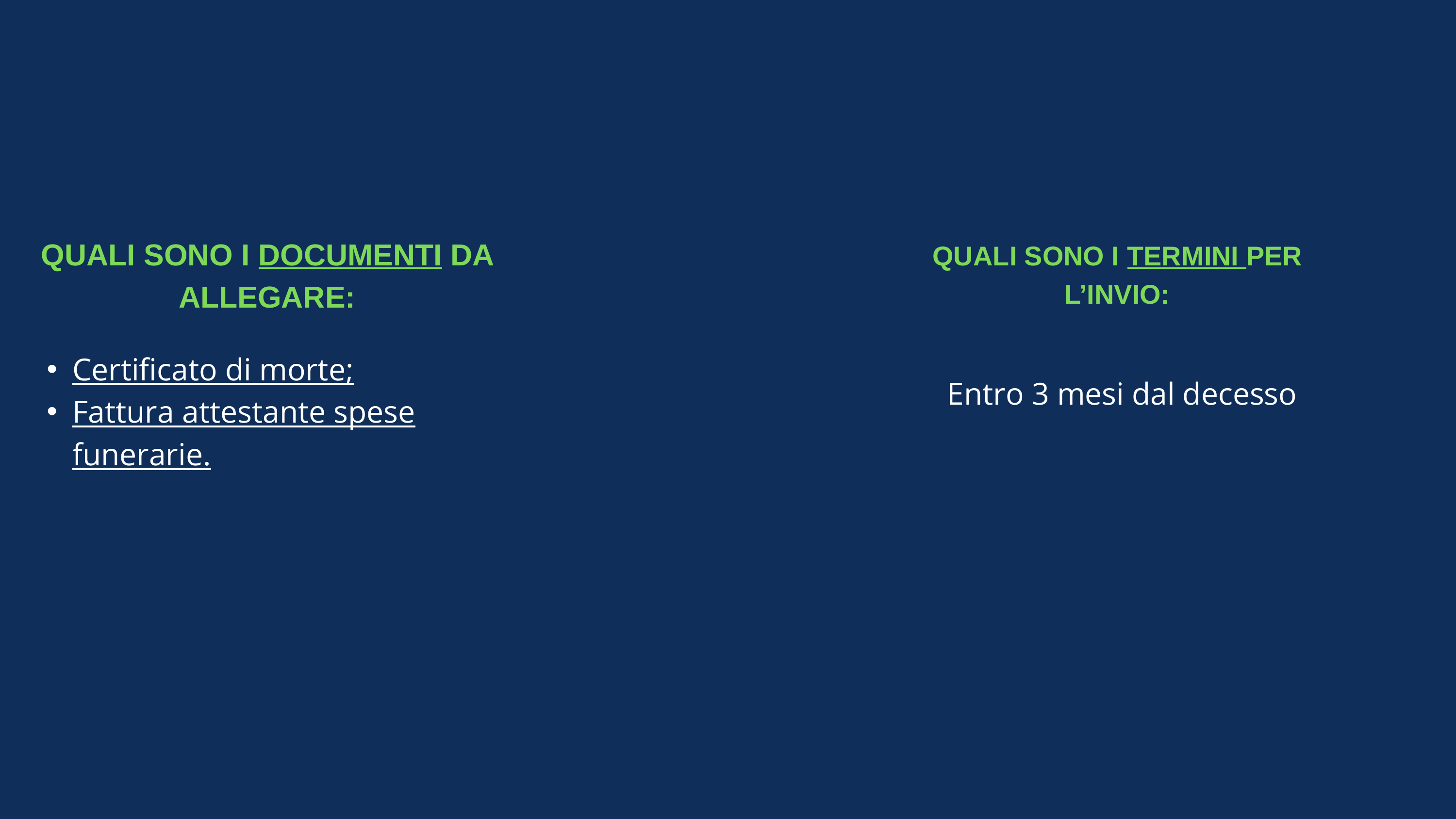

QUALI SONO I DOCUMENTI DA ALLEGARE:
QUALI SONO I TERMINI PER L’INVIO:
Certificato di morte;
Fattura attestante spese funerarie.
Entro 3 mesi dal decesso